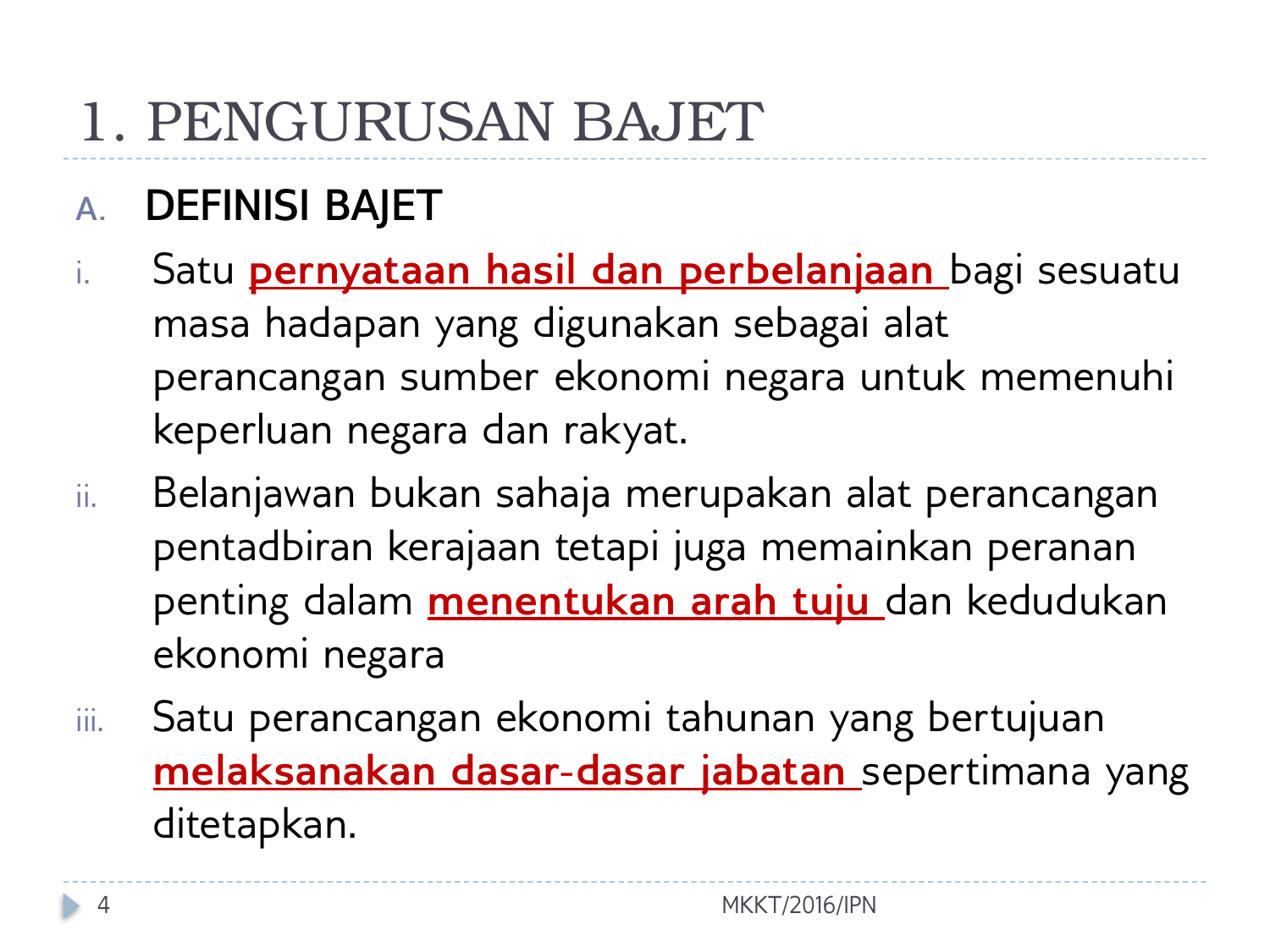

# 1. PENGURUSAN BAJET
DEFINISI BAJET
Satu pernyataan hasil dan perbelanjaan bagi sesuatu masa hadapan yang digunakan sebagai alat perancangan sumber ekonomi negara untuk memenuhi keperluan negara dan rakyat.
Belanjawan bukan sahaja merupakan alat perancangan pentadbiran kerajaan tetapi juga memainkan peranan penting dalam menentukan arah tuju dan kedudukan ekonomi negara
Satu perancangan ekonomi tahunan yang bertujuan melaksanakan dasar-dasar jabatan sepertimana yang ditetapkan.

4
MKKT/2016/IPN